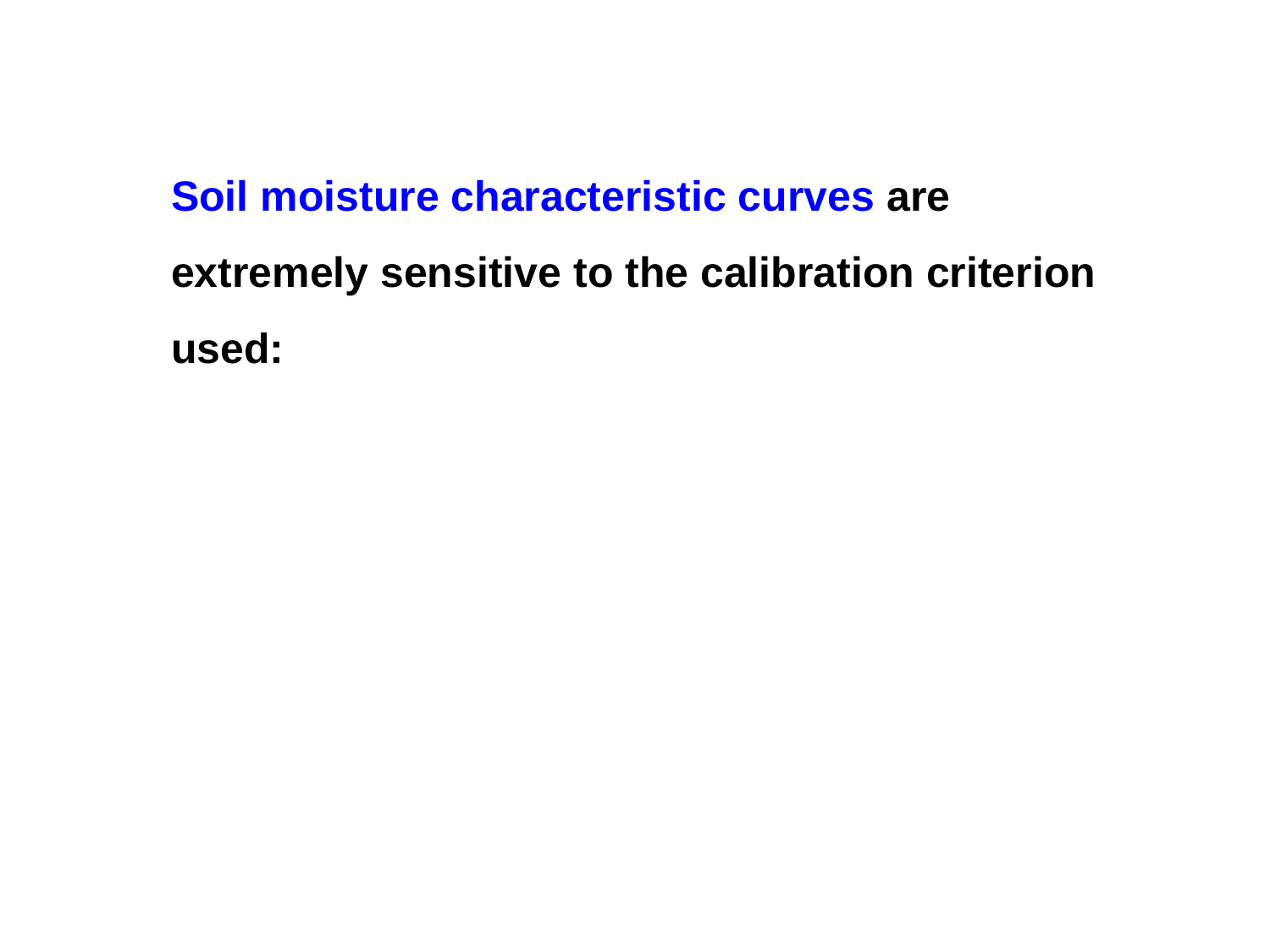

Soil moisture characteristic curves are extremely sensitive to the calibration criterion used: